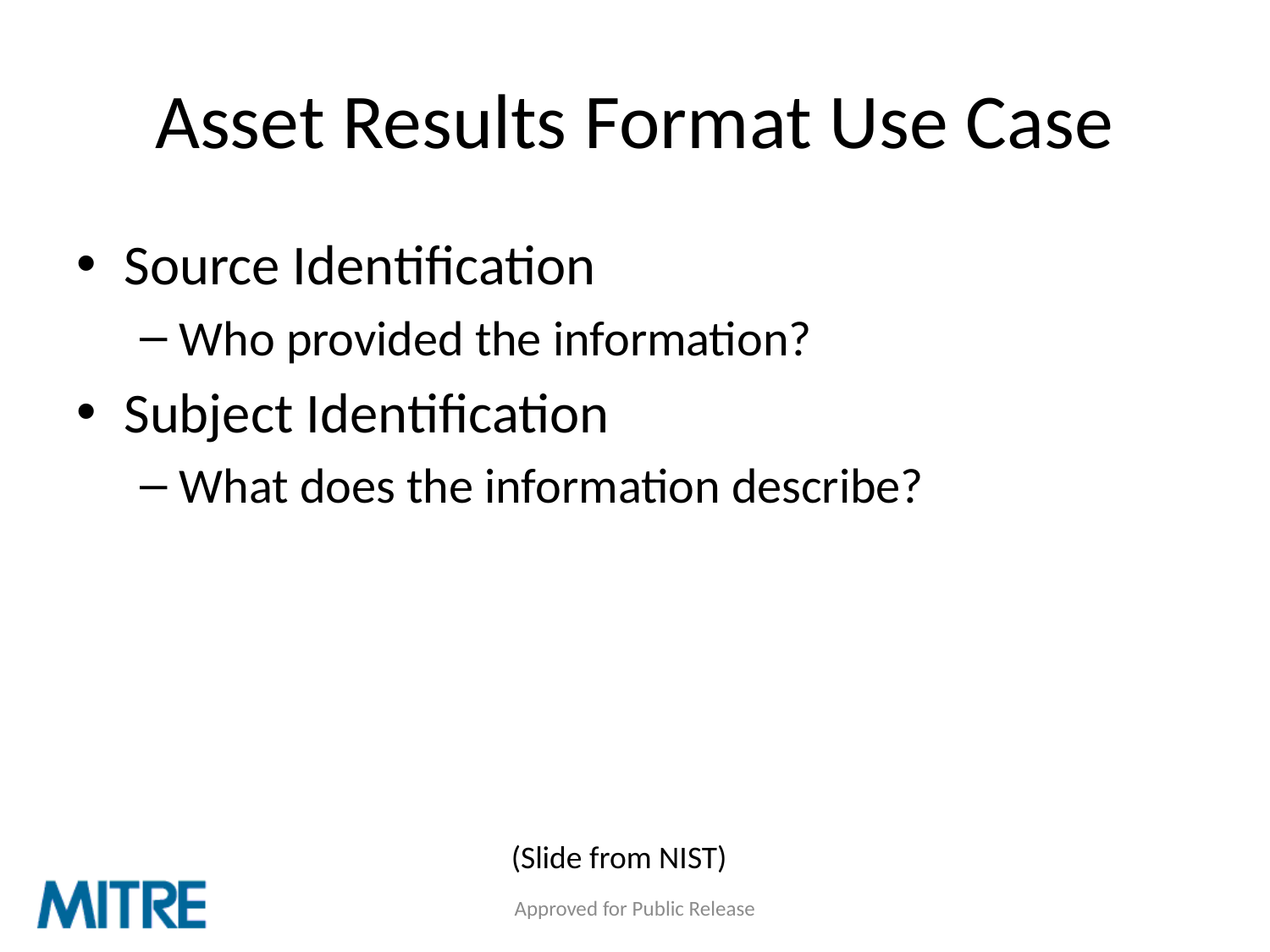

# Asset Results Format Use Case
Source Identification
Who provided the information?
Subject Identification
What does the information describe?
(Slide from NIST)
Approved for Public Release